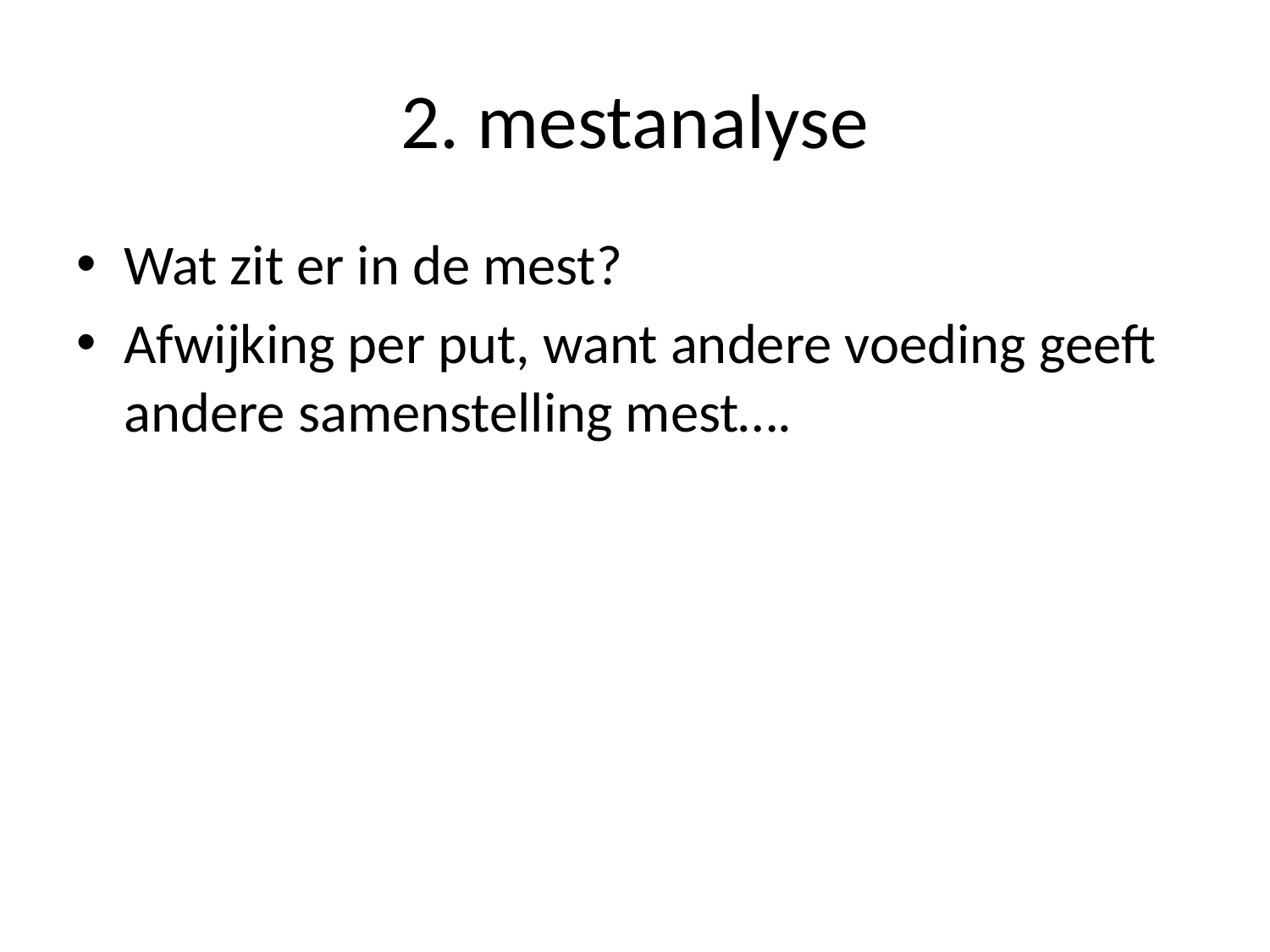

# 2. mestanalyse
Wat zit er in de mest?
Afwijking per put, want andere voeding geeft andere samenstelling mest….